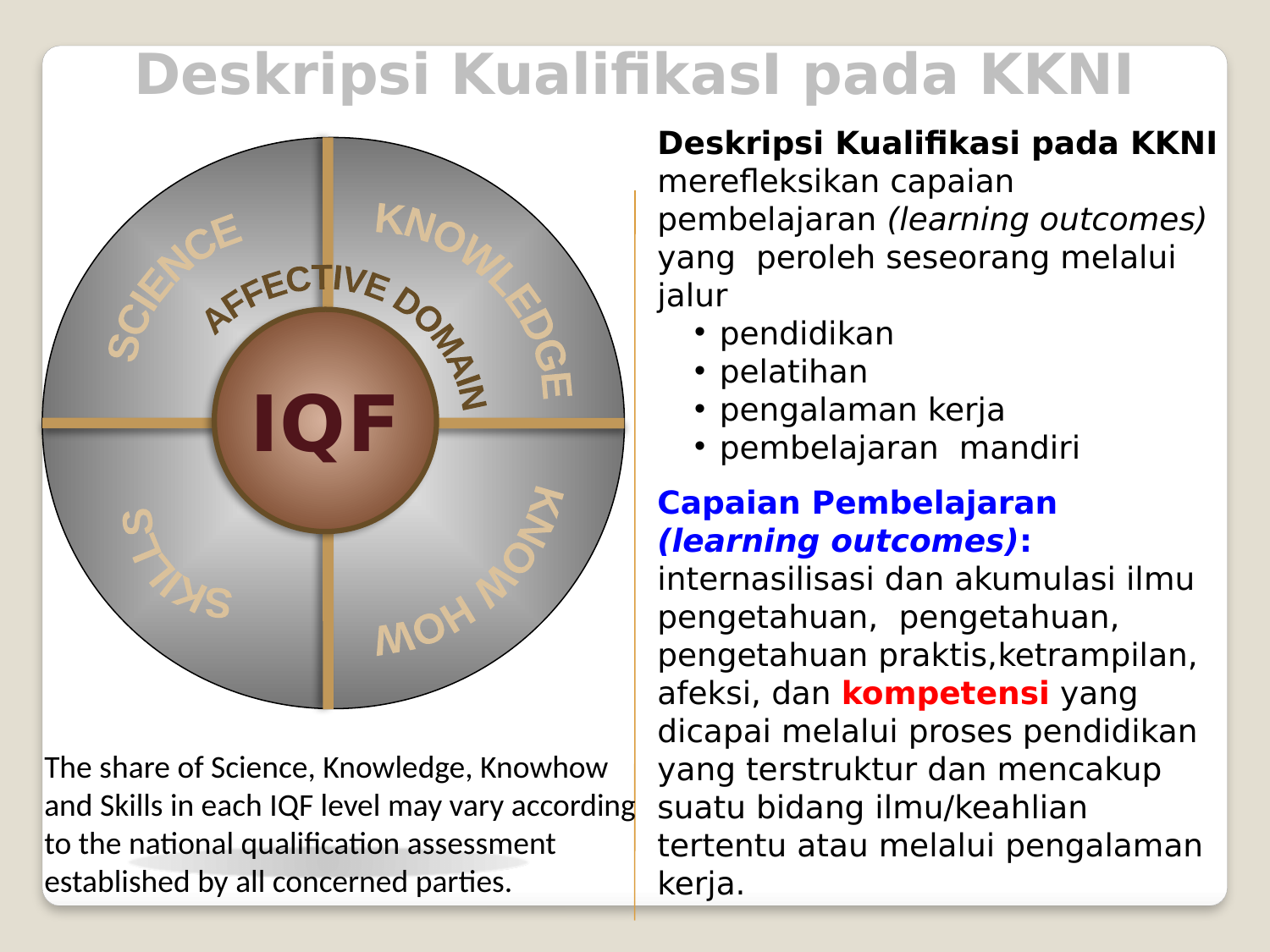

Deskripsi KualifikasI pada KKNI
Deskripsi Kualifikasi pada KKNI merefleksikan capaian pembelajaran (learning outcomes) yang  peroleh seseorang melalui jalur
pendidikan
pelatihan
pengalaman kerja
pembelajaran  mandiri

KNOWLEDGE
SCIENCE
AFFECTIVE DOMAIN
IQF
KNOW HOW
SKILLS

Capaian Pembelajaran (learning outcomes): internasilisasi dan akumulasi ilmu pengetahuan,  pengetahuan, pengetahuan praktis,ketrampilan, afeksi, dan kompetensi yang dicapai melalui proses pendidikan yang terstruktur dan mencakup suatu bidang ilmu/keahlian tertentu atau melalui pengalaman kerja.

The share of Science, Knowledge, Knowhow and Skills in each IQF level may vary according to the national qualification assessment established by all concerned parties.